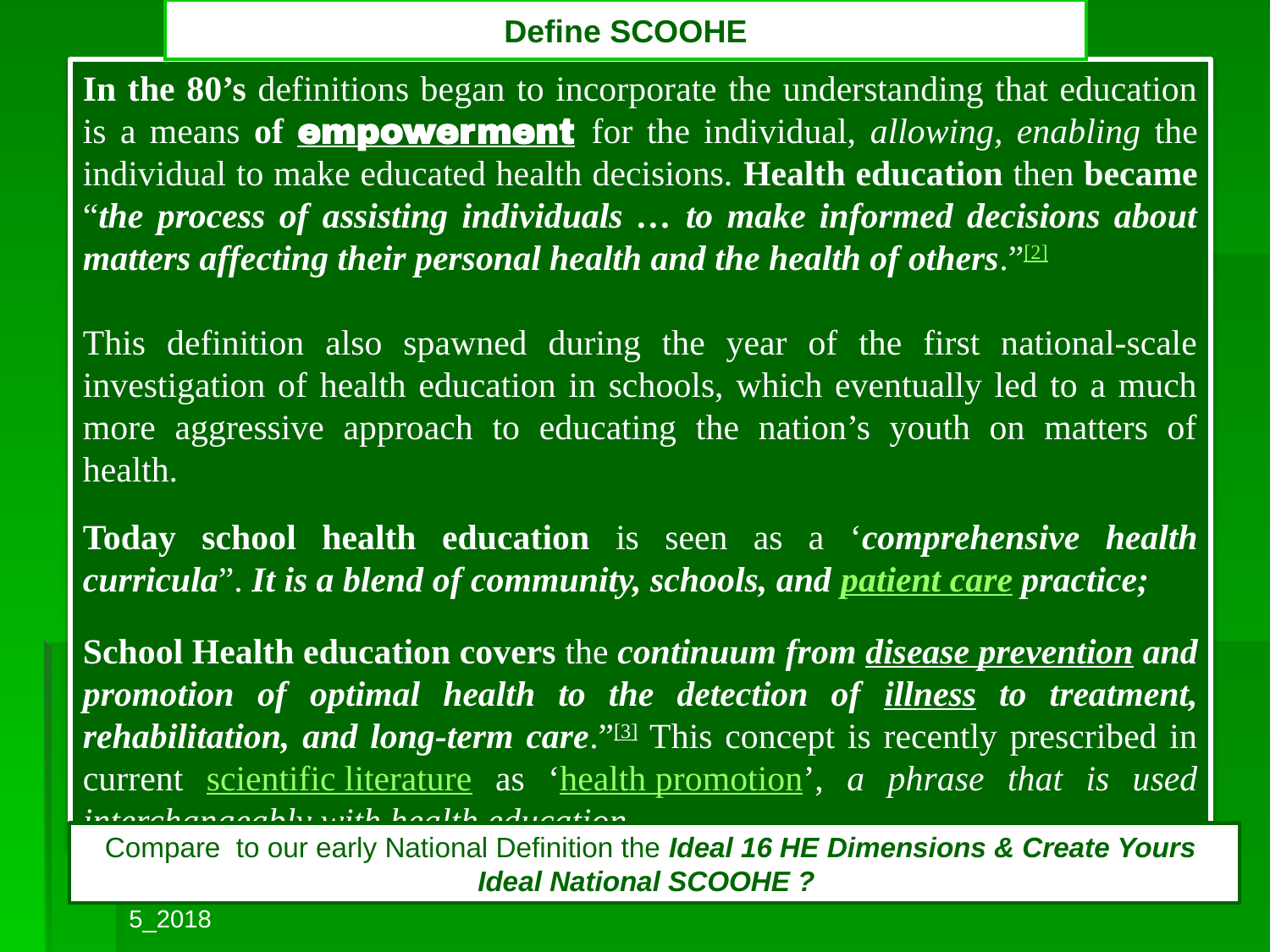

# Define SCOOHE
In the 80’s definitions began to incorporate the understanding that education is a means of empowerment for the individual, allowing, enabling the individual to make educated health decisions. Health education then became “the process of assisting individuals … to make informed decisions about matters affecting their personal health and the health of others.”[2]

This definition also spawned during the year of the first national-scale investigation of health education in schools, which eventually led to a much more aggressive approach to educating the nation’s youth on matters of health.

Today school health education is seen as a ‘comprehensive health curricula”. It is a blend of community, schools, and patient care practice;

School Health education covers the continuum from disease prevention and promotion of optimal health to the detection of illness to treatment, rehabilitation, and long-term care.”[3] This concept is recently prescribed in current scientific literature as ‘health promotion’, a phrase that is used interchangeably with health education.
Compare  to our early National Definition the Ideal 16 HE Dimensions & Create Yours  Ideal National SCOOHE ?
JOHALISCOOHE2015_2018
CHS485
28